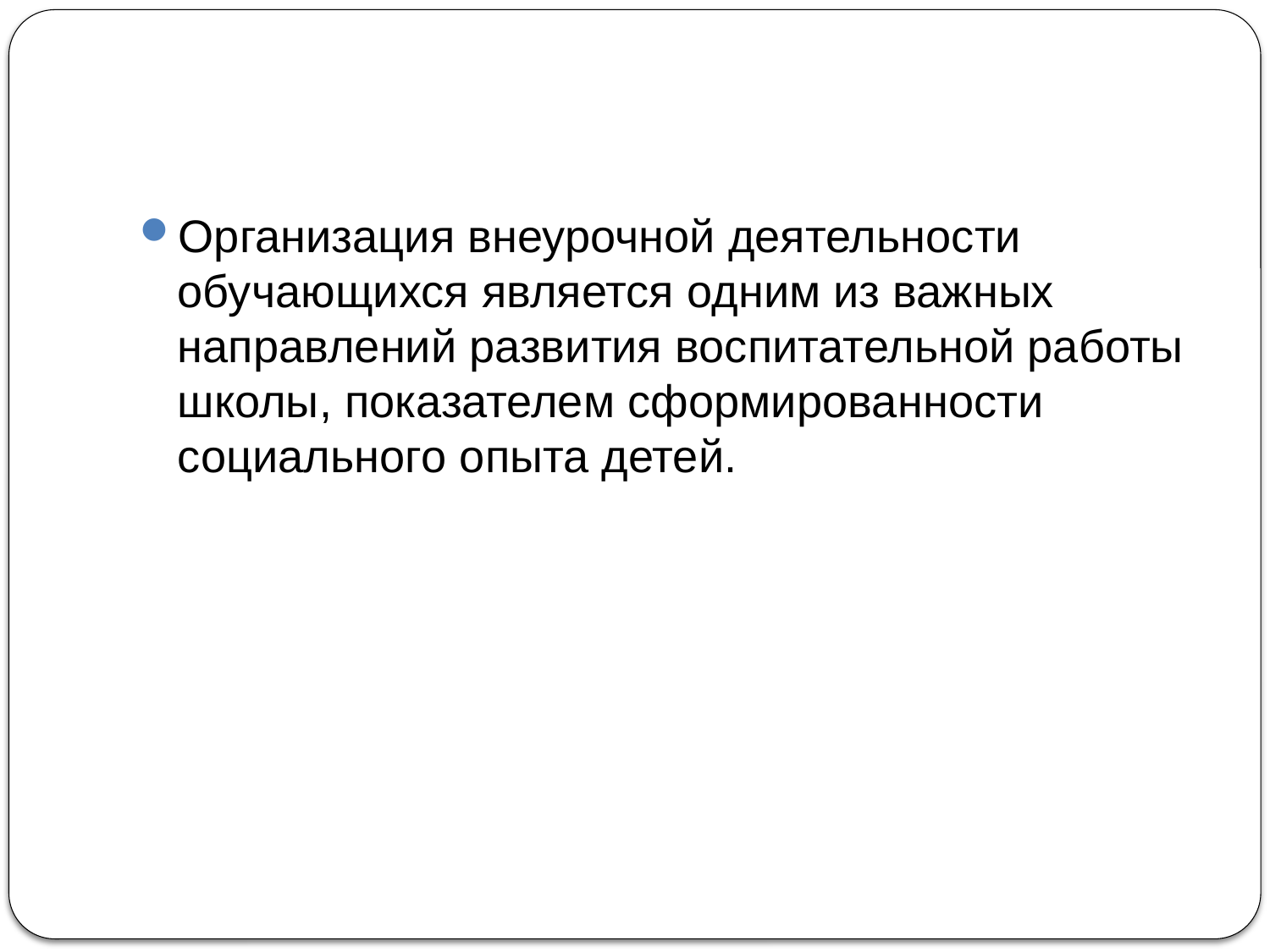

#
Организация внеурочной деятельности обучающихся является одним из важных направлений развития воспитательной работы школы, показателем сформированности социального опыта детей.